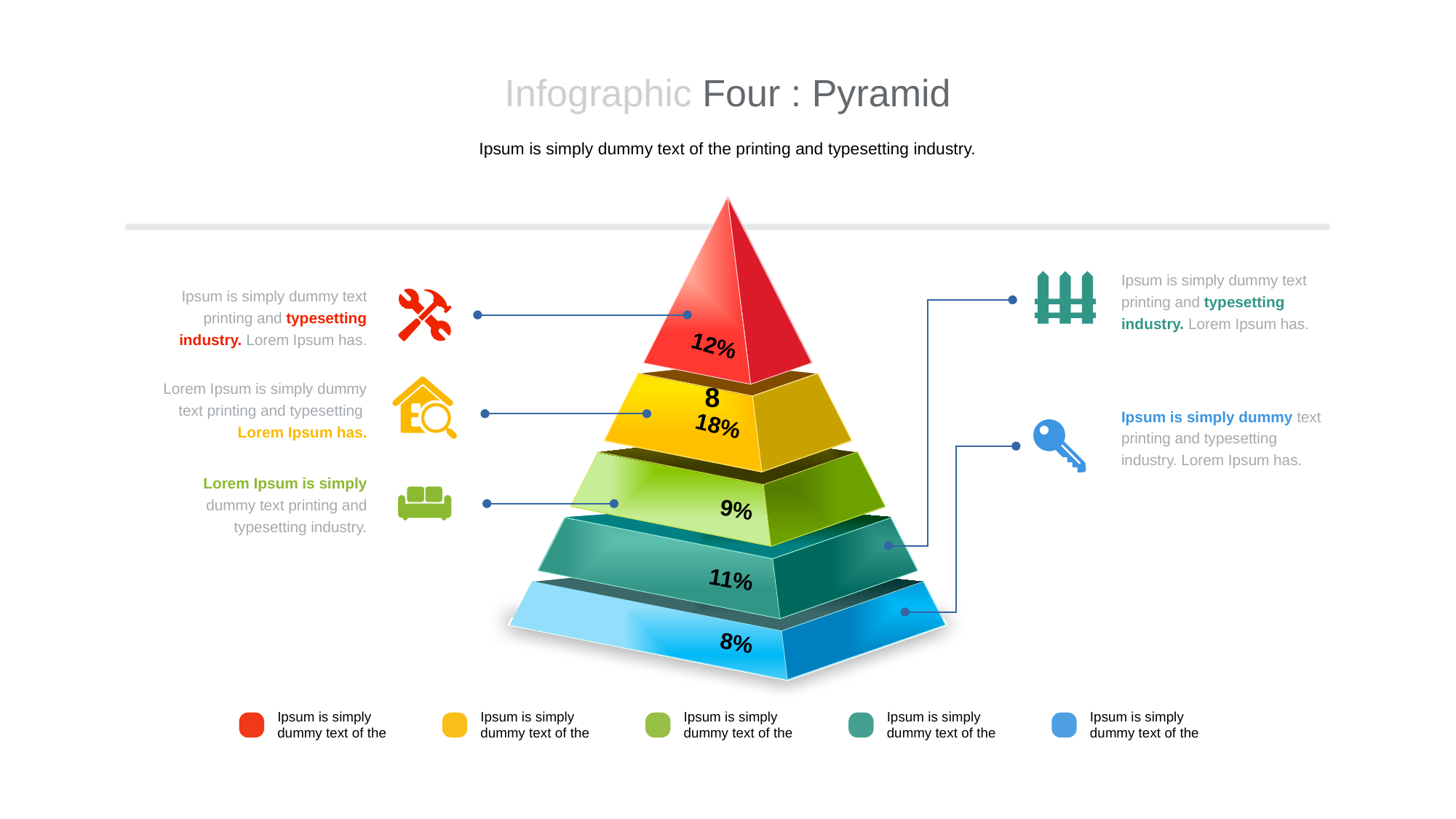

Infographic Four : Pyramid
Ipsum is simply dummy text of the printing and typesetting industry.

12%

Ipsum is simply dummy text printing and typesetting industry. Lorem Ipsum has.

Ipsum is simply dummy text printing and typesetting industry. Lorem Ipsum has.

18%
8
Lorem Ipsum is simply dummy text printing and typesetting  Lorem Ipsum has.

Ipsum is simply dummy text printing and typesetting industry. Lorem Ipsum has.

9%

Lorem Ipsum is simply dummy text printing and typesetting industry.

11%

8%
Ipsum is simply dummy text of the
Ipsum is simply dummy text of the
Ipsum is simply dummy text of the
Ipsum is simply dummy text of the
Ipsum is simply dummy text of the